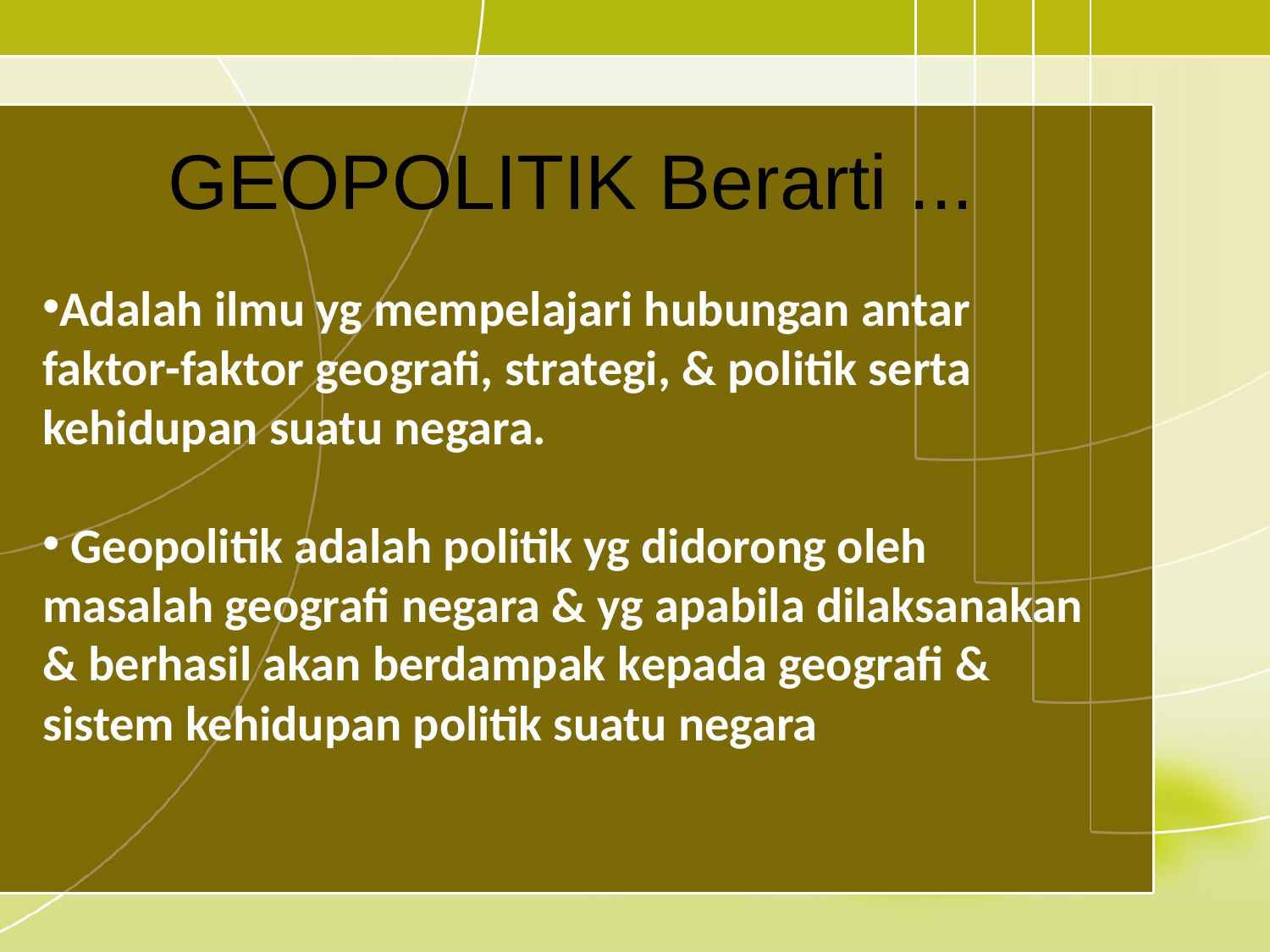

# GEOPOLITIK Berarti ...
Adalah ilmu yg mempelajari hubungan antar faktor-faktor geografi, strategi, & politik serta kehidupan suatu negara.

 Geopolitik adalah politik yg didorong oleh masalah geografi negara & yg apabila dilaksanakan & berhasil akan berdampak kepada geografi & sistem kehidupan politik suatu negara